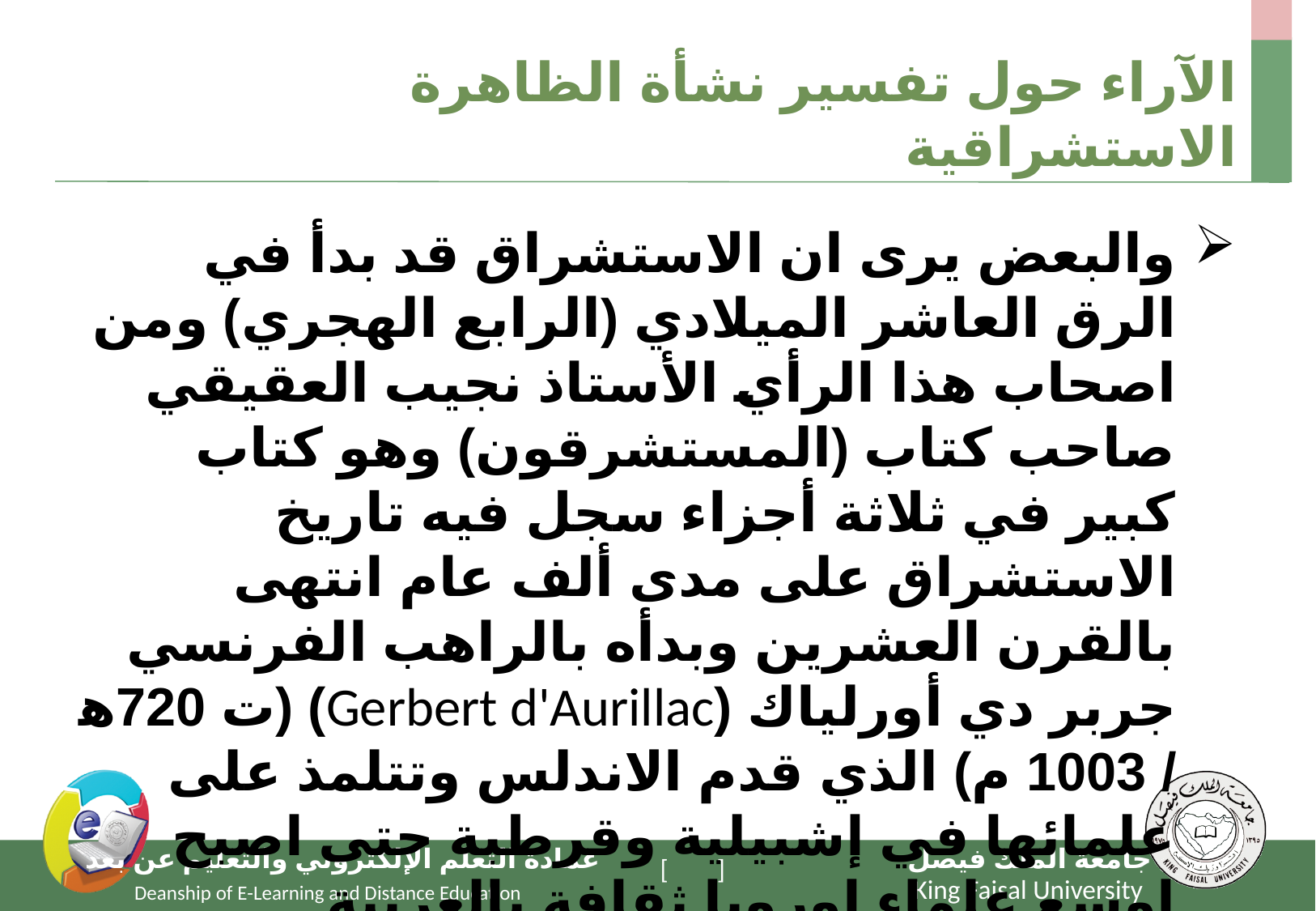

# الآراء حول تفسير نشأة الظاهرة الاستشراقية
والبعض يرى ان الاستشراق قد بدأ في الرق العاشر الميلادي (الرابع الهجري) ومن اصحاب هذا الرأي الأستاذ نجيب العقيقي صاحب كتاب (المستشرقون) وهو كتاب كبير في ثلاثة أجزاء سجل فيه تاريخ الاستشراق على مدى ألف عام انتهى بالقرن العشرين وبدأه بالراهب الفرنسي جربر دي أورلياك (Gerbert d'Aurillac) (ت 720ﻫ / 1003 م) الذي قدم الاندلس وتتلمذ على علمائها في إشبيلية وقرطبة حتى اصبح اوسع علماء اوروبا ثقافة بالعربية والرياضيات والفلكثم تقلد فيما بعد منصب البابوية في روما باسم سلفستر الثاني (999م).